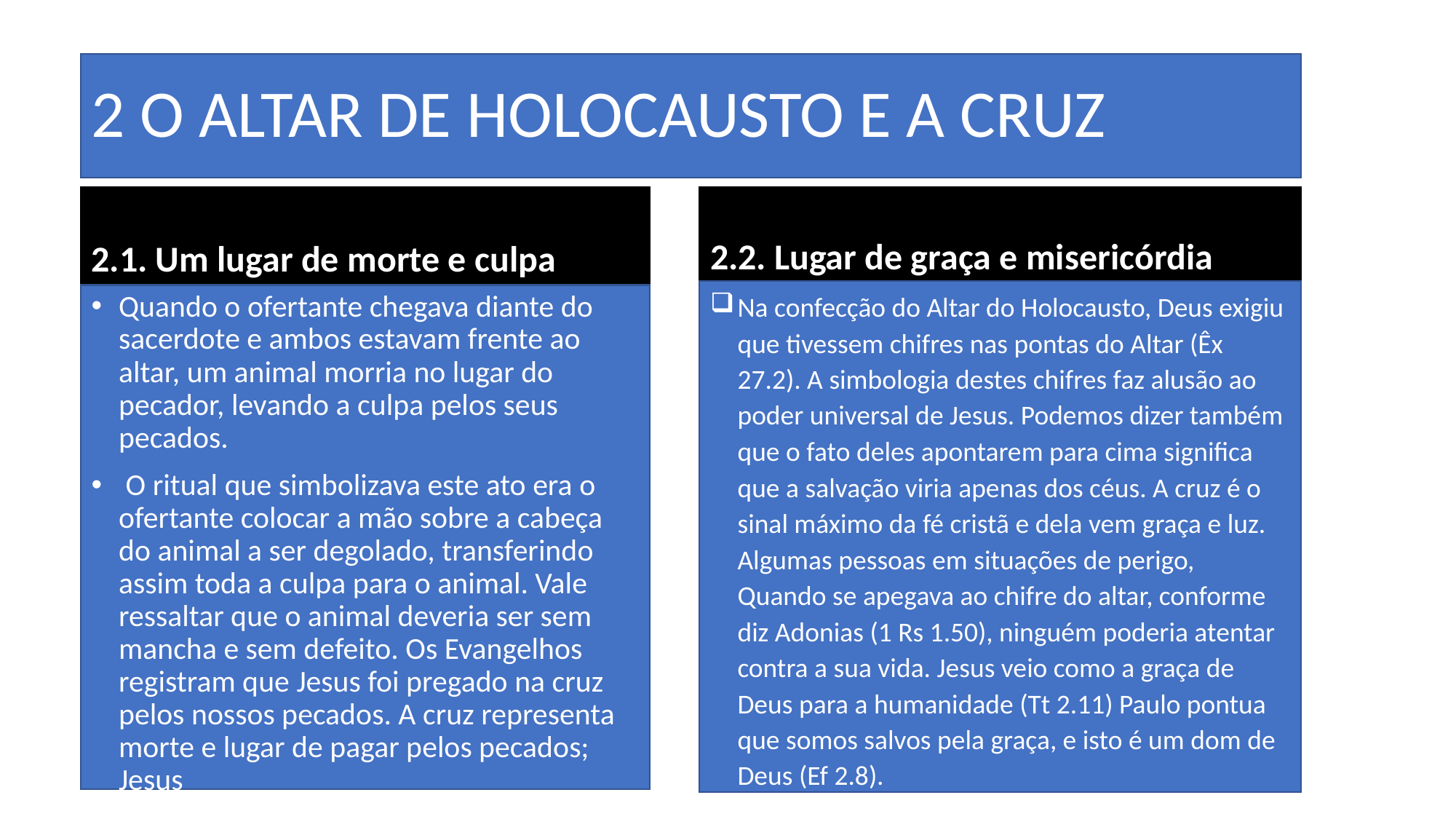

# 2 O ALTAR DE HOLOCAUSTO E A CRUZ
2.1. Um lugar de morte e culpa
2.2. Lugar de graça e misericórdia
Na confecção do Altar do Holocausto, Deus exigiu que tivessem chifres nas pontas do Altar (Êx 27.2). A simbologia destes chifres faz alusão ao poder universal de Jesus. Podemos dizer também que o fato deles apontarem para cima significa que a salvação viria apenas dos céus. A cruz é o sinal máximo da fé cristã e dela vem graça e luz. Algumas pessoas em situações de perigo, Quando se apegava ao chifre do altar, conforme diz Adonias (1 Rs 1.50), ninguém poderia atentar contra a sua vida. Jesus veio como a graça de Deus para a humanidade (Tt 2.11) Paulo pontua que somos salvos pela graça, e isto é um dom de Deus (Ef 2.8).
Quando o ofertante chegava diante do sacerdote e ambos estavam frente ao altar, um animal morria no lugar do pecador, levando a culpa pelos seus pecados.
 O ritual que simbolizava este ato era o ofertante colocar a mão sobre a cabeça do animal a ser degolado, transferindo assim toda a culpa para o animal. Vale ressaltar que o animal deveria ser sem mancha e sem defeito. Os Evangelhos registram que Jesus foi pregado na cruz pelos nossos pecados. A cruz representa morte e lugar de pagar pelos pecados; Jesus